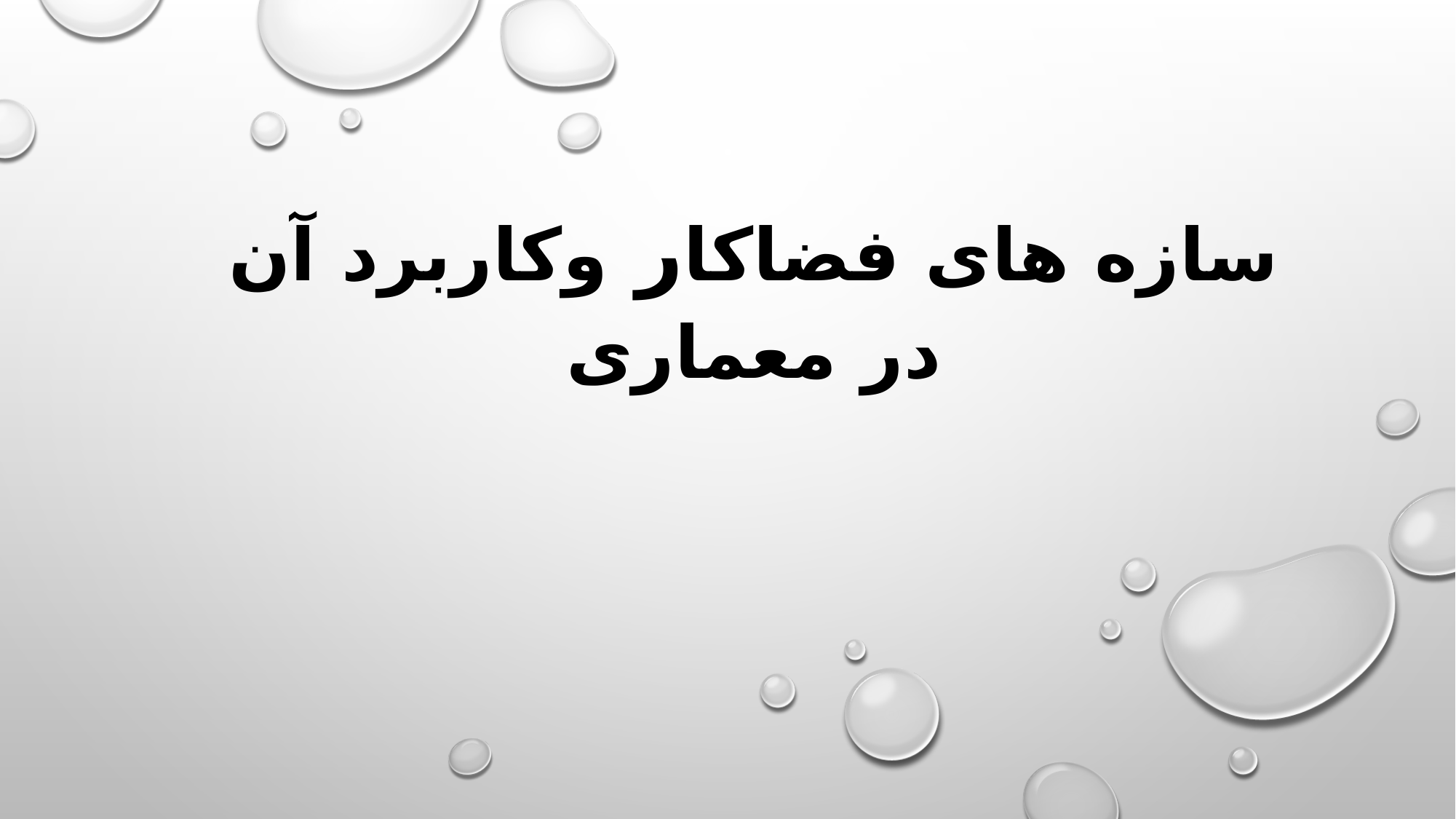

سازه های فضاکار وکاربرد آن در معماری